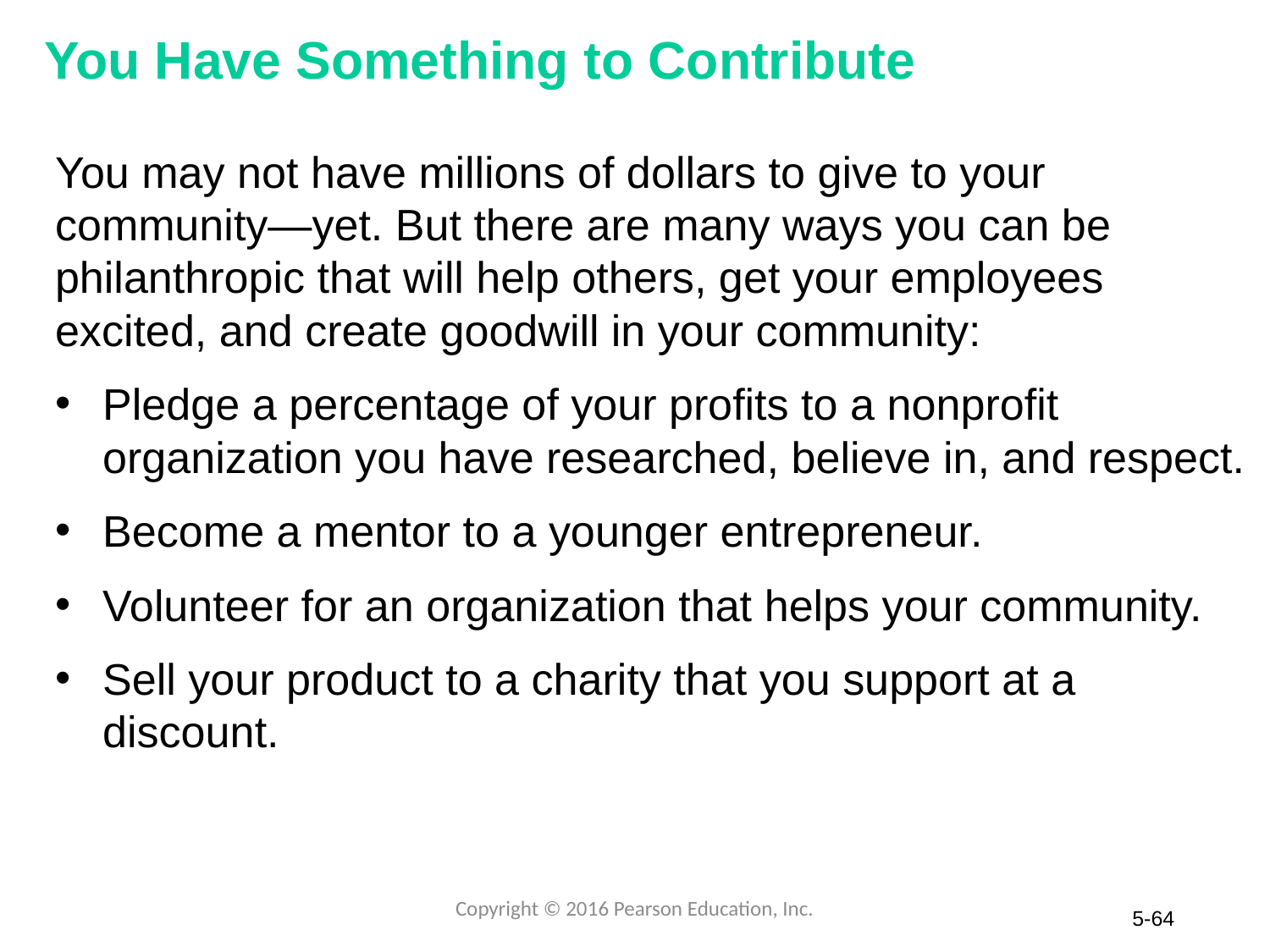

# You Have Something to Contribute
You may not have millions of dollars to give to your community—yet. But there are many ways you can be philanthropic that will help others, get your employees excited, and create goodwill in your community:

Pledge a percentage of your profits to a nonprofit organization you have researched, believe in, and respect.

Become a mentor to a younger entrepreneur.

Volunteer for an organization that helps your community.

Sell your product to a charity that you support at a discount.

Copyright © 2016 Pearson Education, Inc.